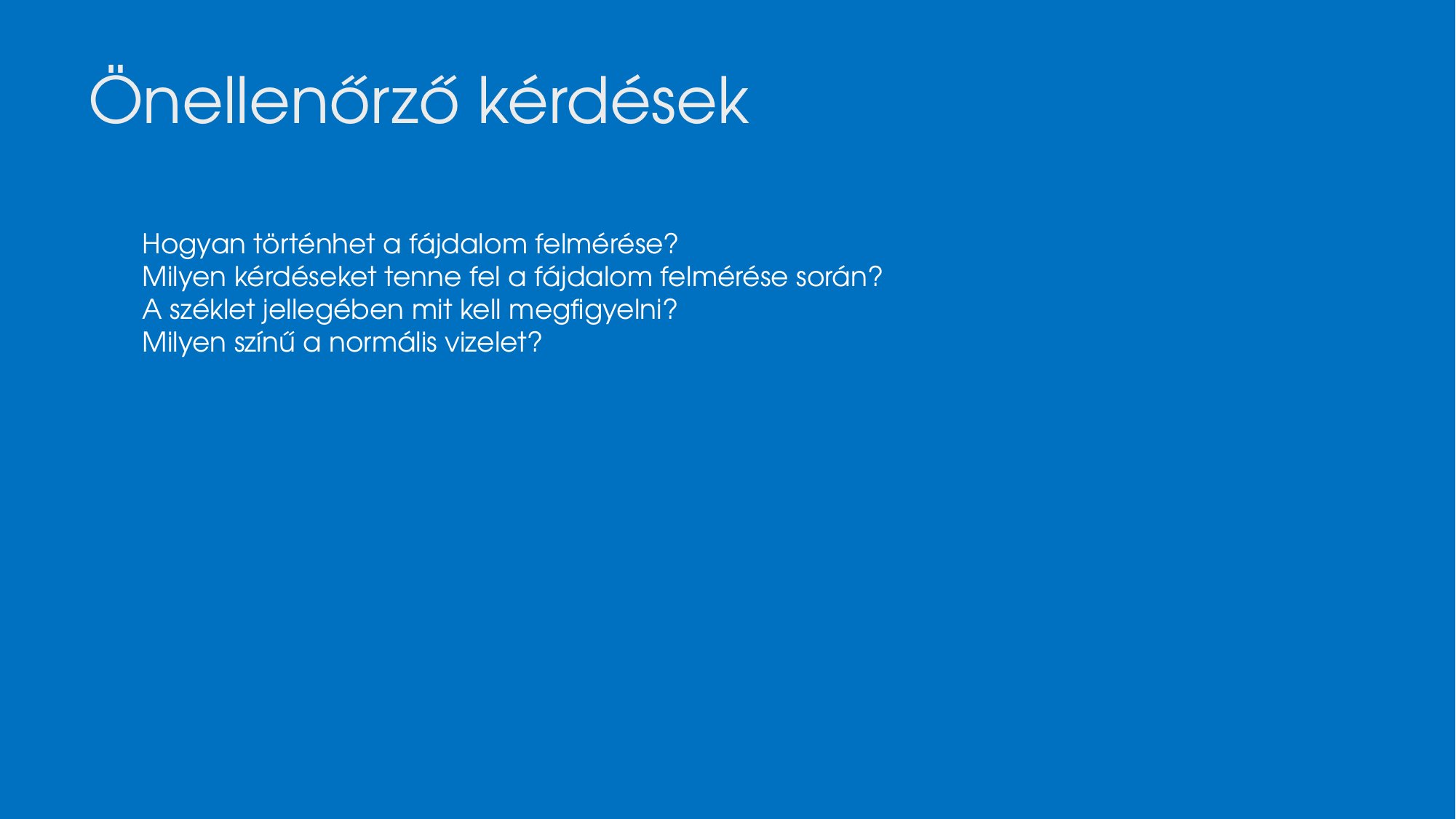

# Önellenőrző kérdések
Hogyan történhet a fájdalom felmérése?
Milyen kérdéseket tenne fel a fájdalom felmérése során?
A széklet jellegében mit kell megfigyelni?
Milyen színű a normális vizelet?